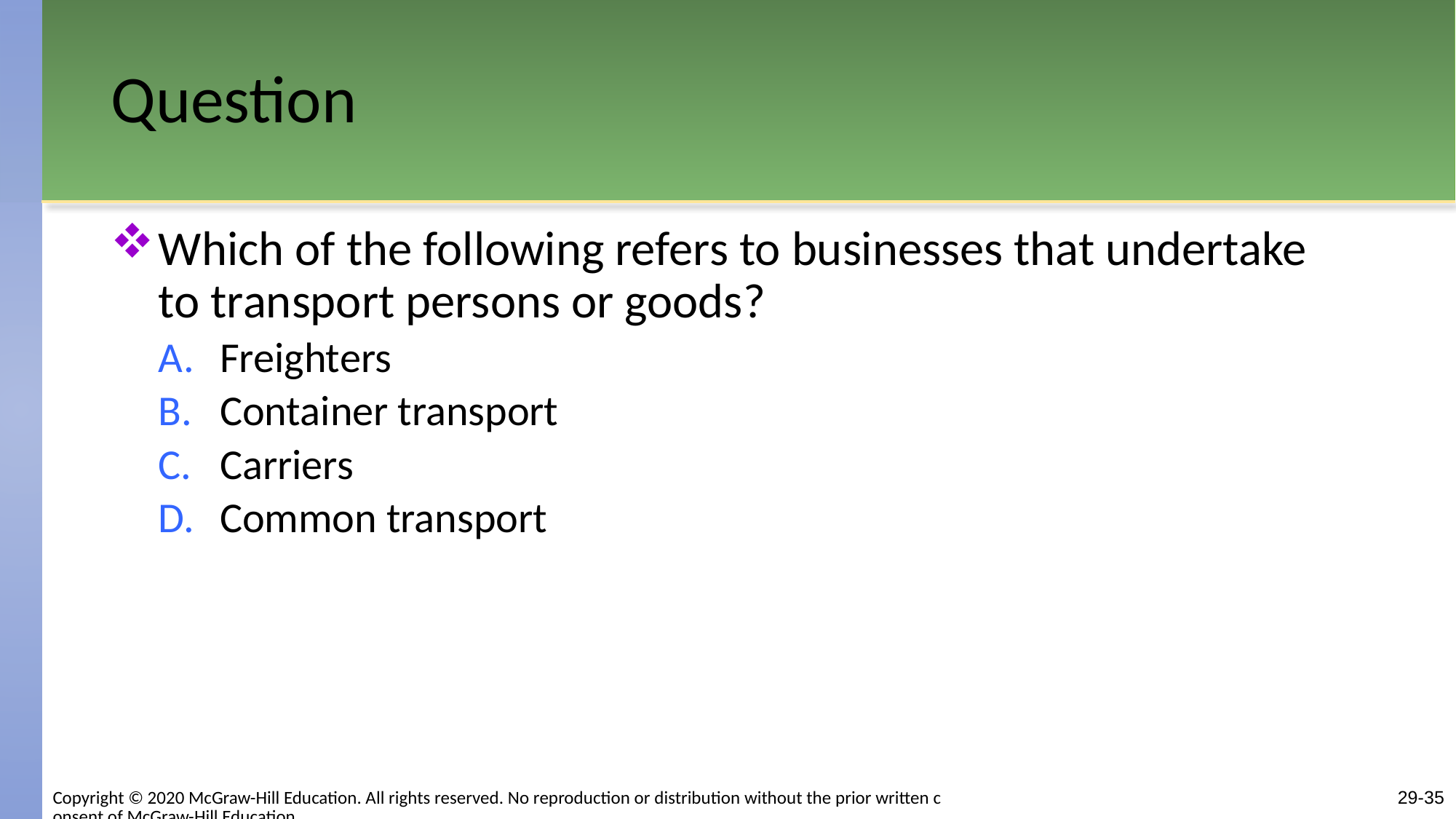

# Question
Which of the following refers to businesses that undertake to transport persons or goods?
Freighters
Container transport
Carriers
Common transport
Copyright © 2020 McGraw-Hill Education. All rights reserved. No reproduction or distribution without the prior written consent of McGraw-Hill Education.
29-35